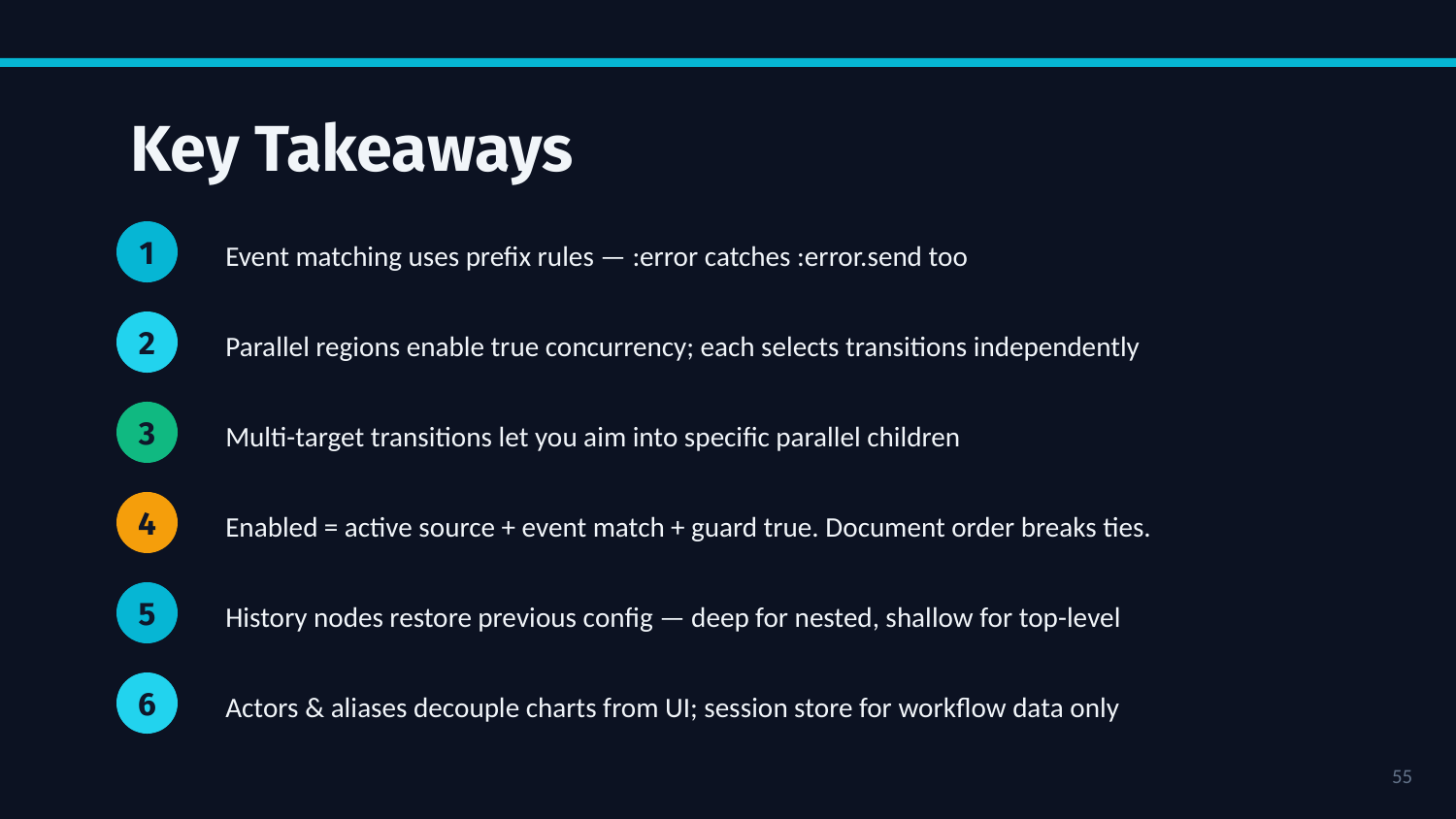

Key Takeaways
Event matching uses prefix rules — :error catches :error.send too

1
Parallel regions enable true concurrency; each selects transitions independently

2
Multi-target transitions let you aim into specific parallel children

3
Enabled = active source + event match + guard true. Document order breaks ties.

4
History nodes restore previous config — deep for nested, shallow for top-level

5
Actors & aliases decouple charts from UI; session store for workflow data only

6
55